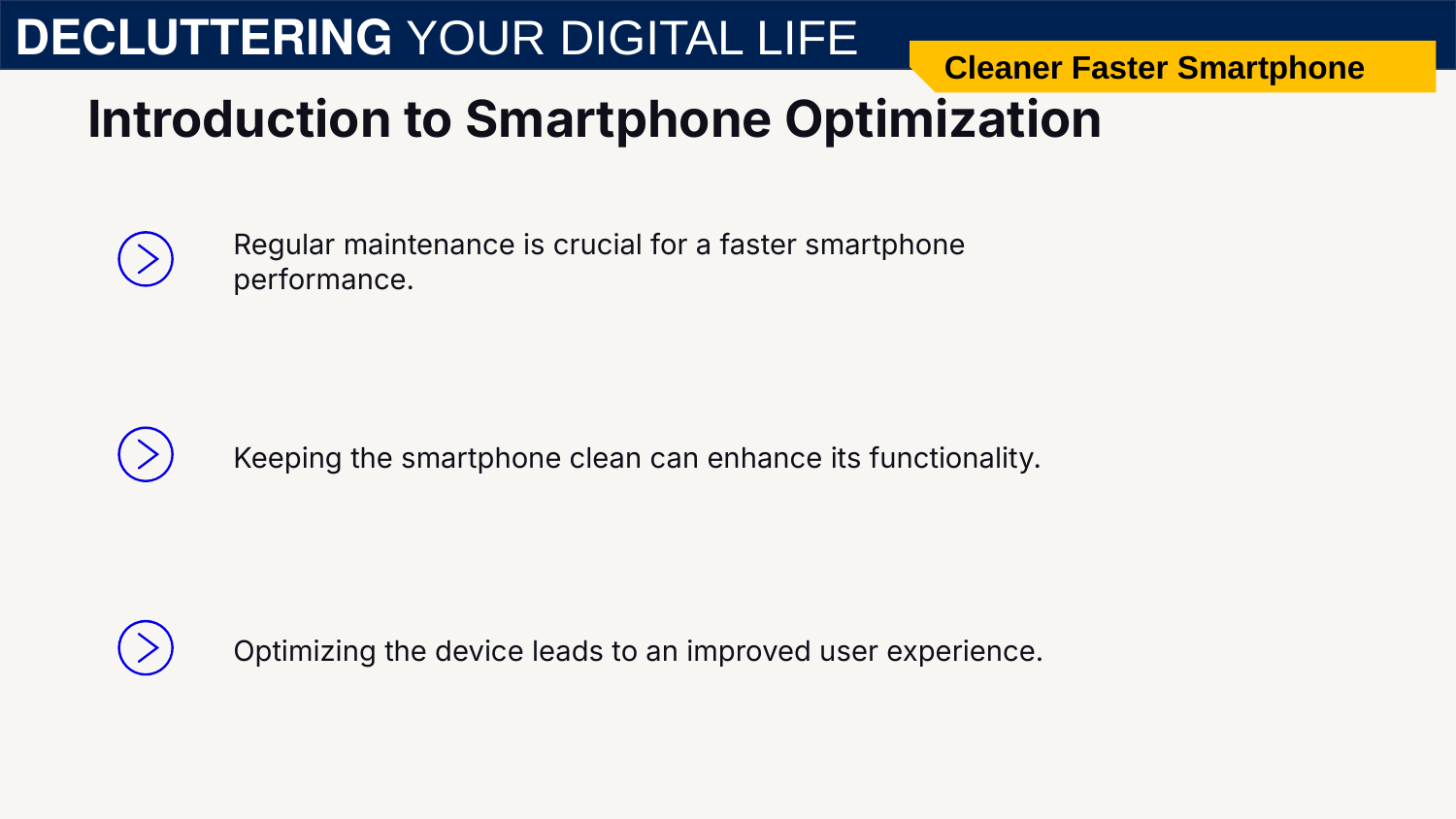

DECLUTTERING YOUR DIGITAL LIFE
Cleaner Faster Smartphone

# Introduction to Smartphone Optimization
Regular maintenance is crucial for a faster smartphone performance.

Keeping the smartphone clean can enhance its functionality.

Optimizing the device leads to an improved user experience.